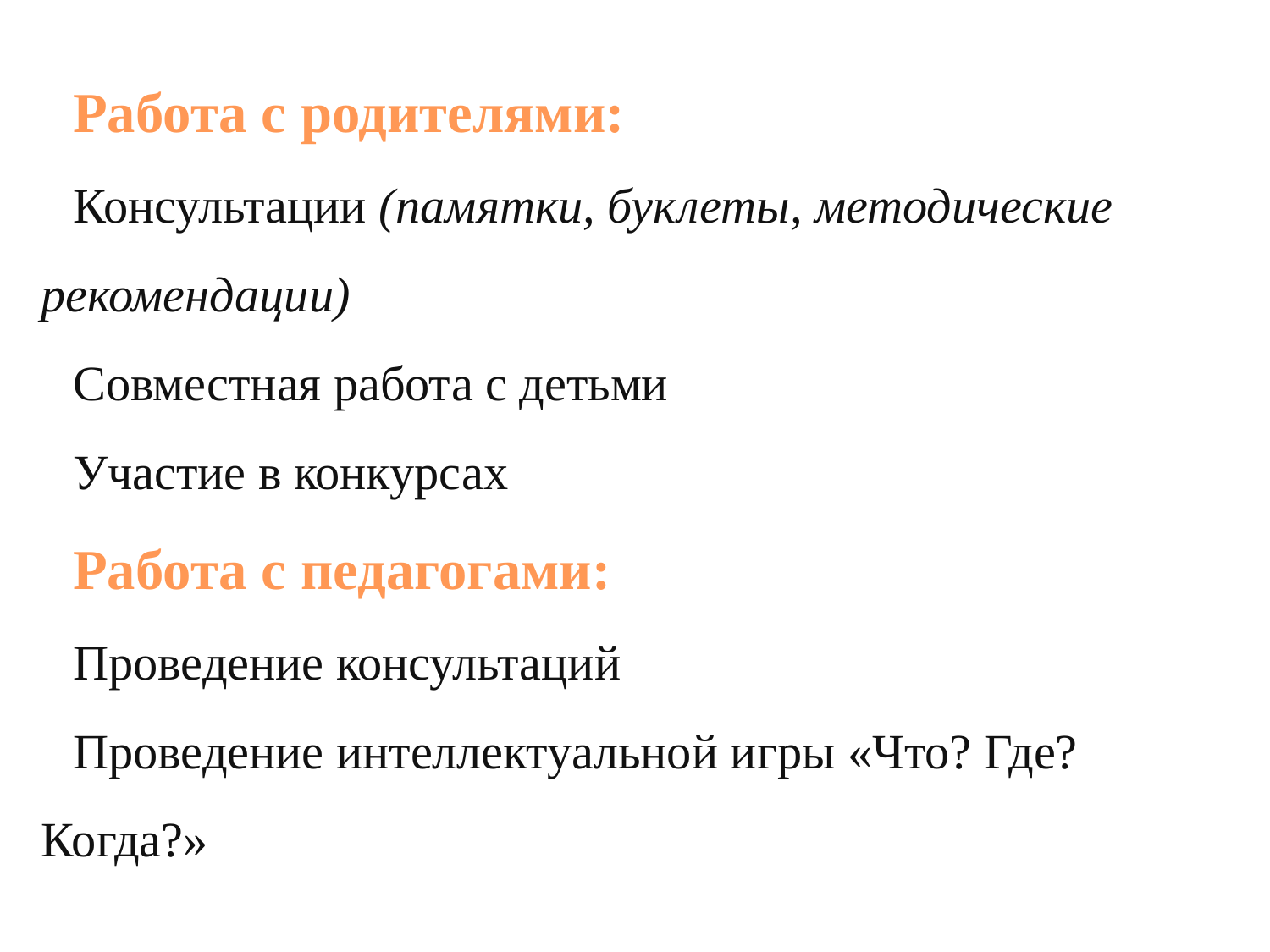

Работа с родителями:
Консультации (памятки, буклеты, методические рекомендации)
Совместная работа с детьми
Участие в конкурсах
Работа с педагогами:
Проведение консультаций
Проведение интеллектуальной игры «Что? Где? Когда?»